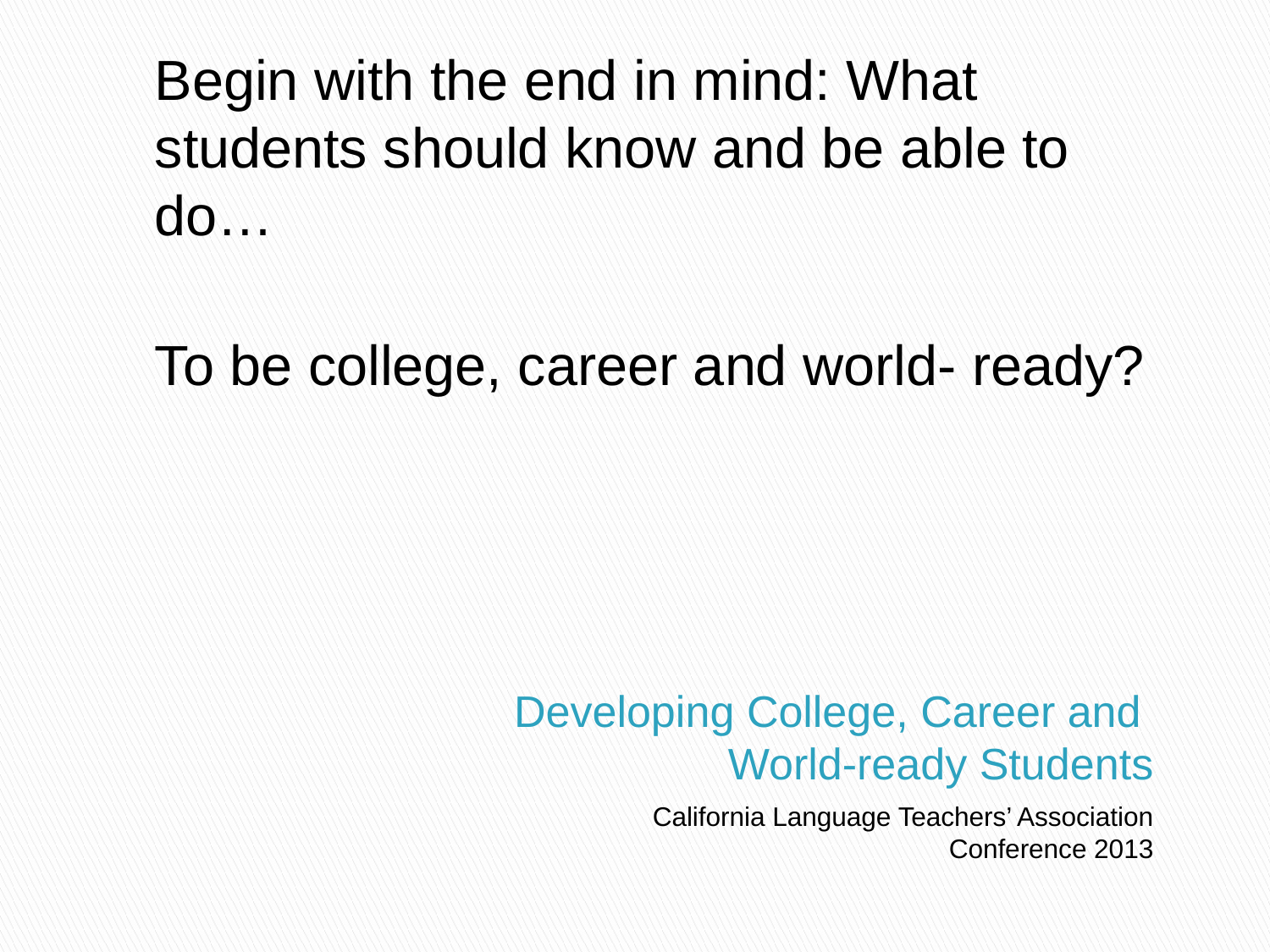

Begin with the end in mind: What students should know and be able to do…

To be college, career and world- ready?
# Developing College, Career and World-ready Students
California Language Teachers’ Association Conference 2013